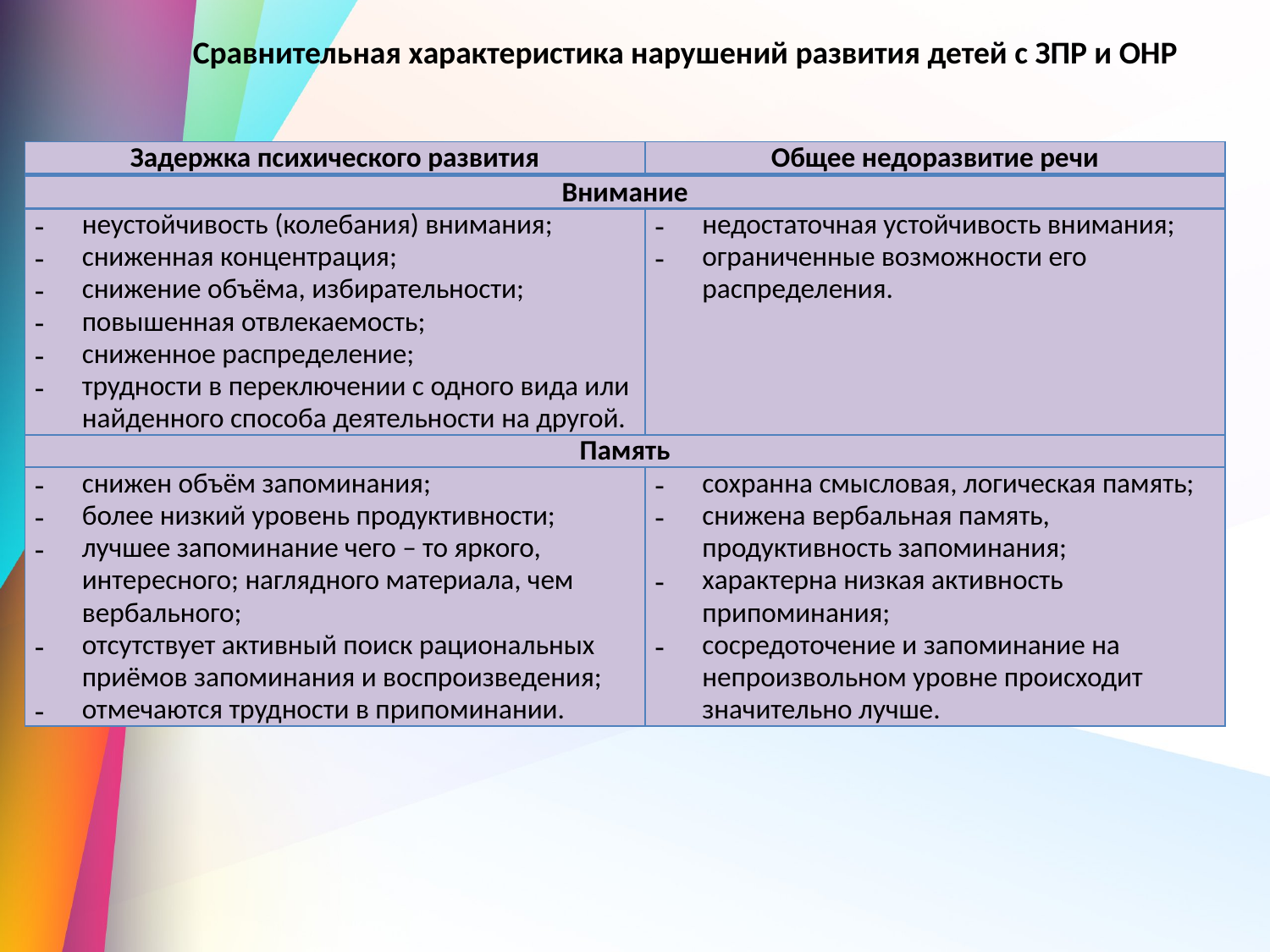

Сравнительная характеристика нарушений развития детей с ЗПР и ОНР
| Задержка психического развития | Общее недоразвитие речи |
| --- | --- |
| Внимание |  |
| --- | --- |
| неустойчивость (колебания) внимания; сниженная концентрация; снижение объёма, избирательности; повышенная отвлекаемость; сниженное распределение; трудности в переключении с одного вида или найденного способа деятельности на другой. | недостаточная устойчивость внимания; ограниченные возможности его распределения. |
| Память |  |
| снижен объём запоминания; более низкий уровень продуктивности; лучшее запоминание чего – то яркого, интересного; наглядного материала, чем вербального; отсутствует активный поиск рациональных приёмов запоминания и воспроизведения; отмечаются трудности в припоминании. | сохранна смысловая, логическая память; снижена вербальная память, продуктивность запоминания; характерна низкая активность припоминания; сосредоточение и запоминание на непроизвольном уровне происходит значительно лучше. |